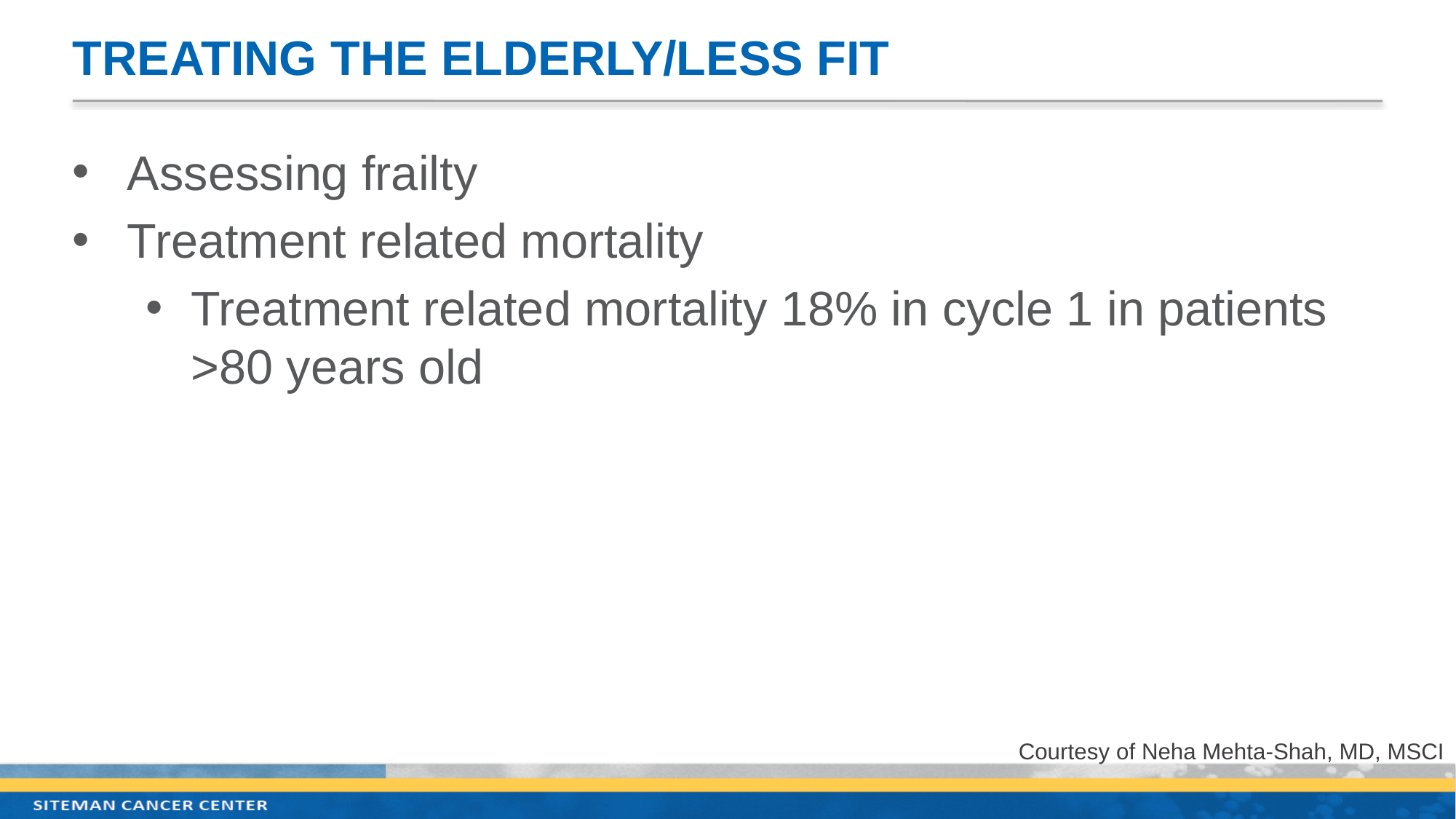

# Treating the Elderly/Less Fit
Assessing frailty
Treatment related mortality
Treatment related mortality 18% in cycle 1 in patients >80 years old
Courtesy of Neha Mehta-Shah, MD, MSCI